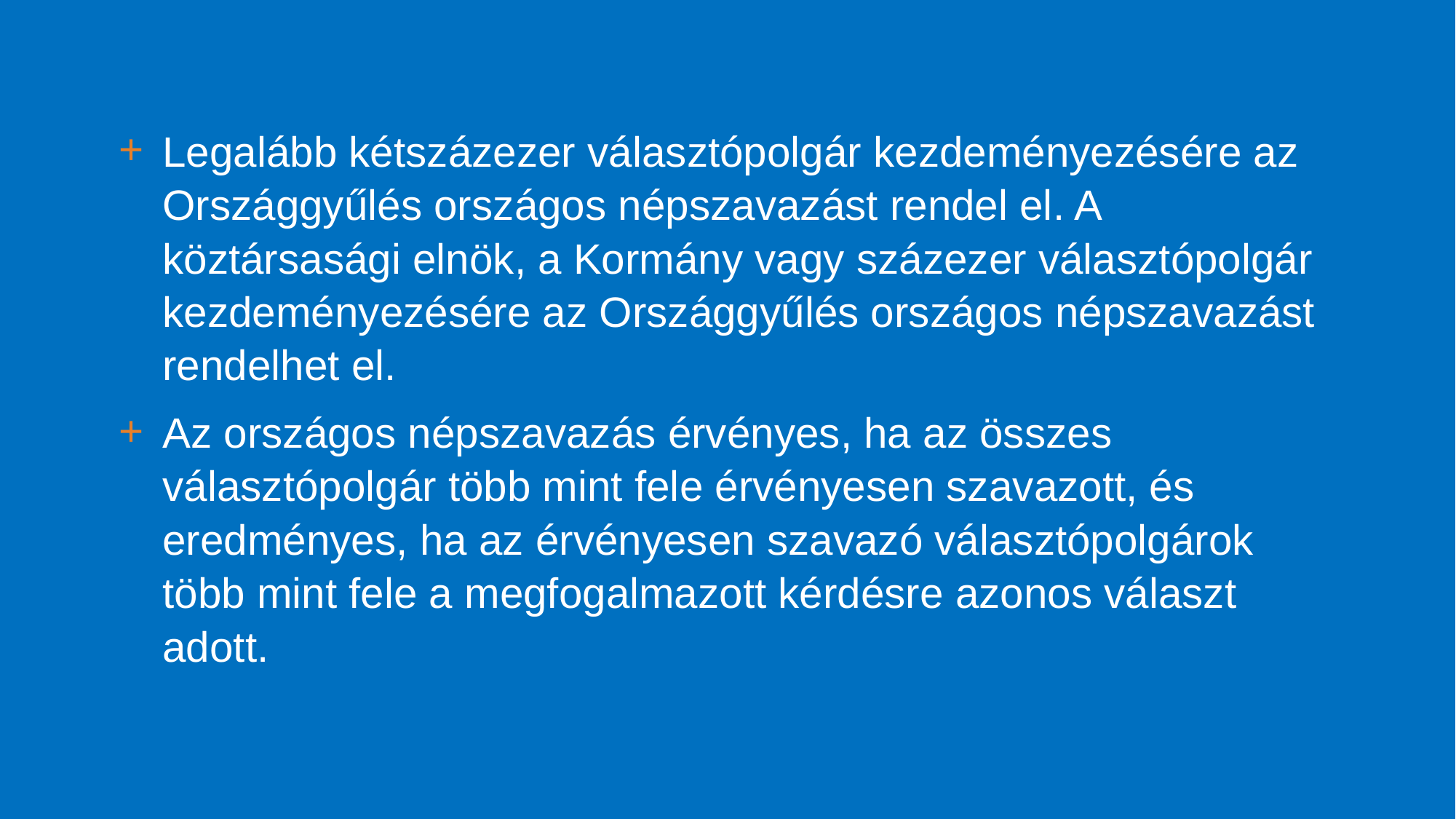

Legalább kétszázezer választópolgár kezdeményezésére az Országgyűlés országos népszavazást rendel el. A köztársasági elnök, a Kormány vagy százezer választópolgár kezdeményezésére az Országgyűlés országos népszavazást rendelhet el.
Az országos népszavazás érvényes, ha az összes választópolgár több mint fele érvényesen szavazott, és eredményes, ha az érvényesen szavazó választópolgárok több mint fele a megfogalmazott kérdésre azonos választ adott.